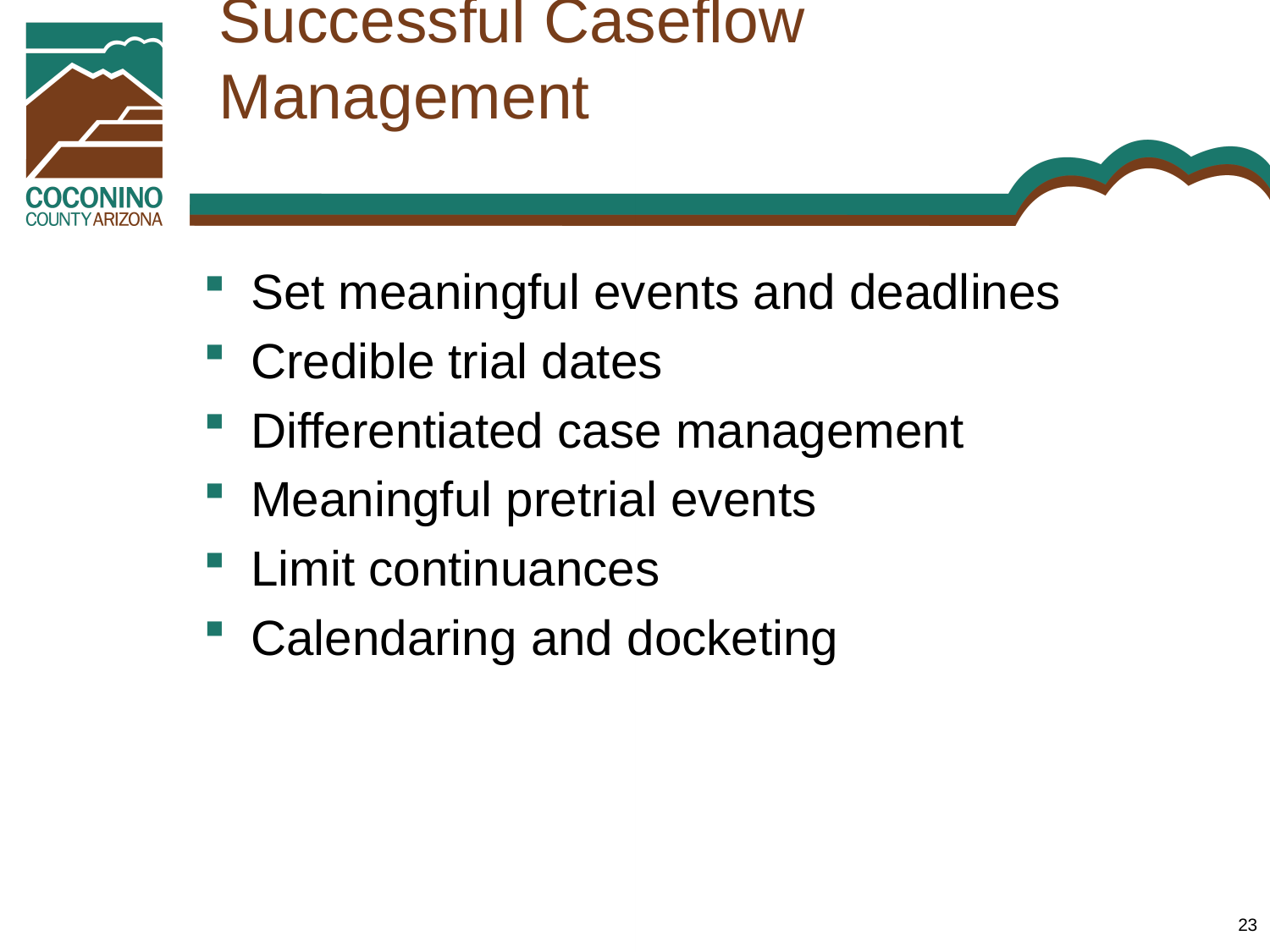

# Successful Caseflow Management
Set meaningful events and deadlines
Credible trial dates
Differentiated case management
Meaningful pretrial events
Limit continuances
Calendaring and docketing